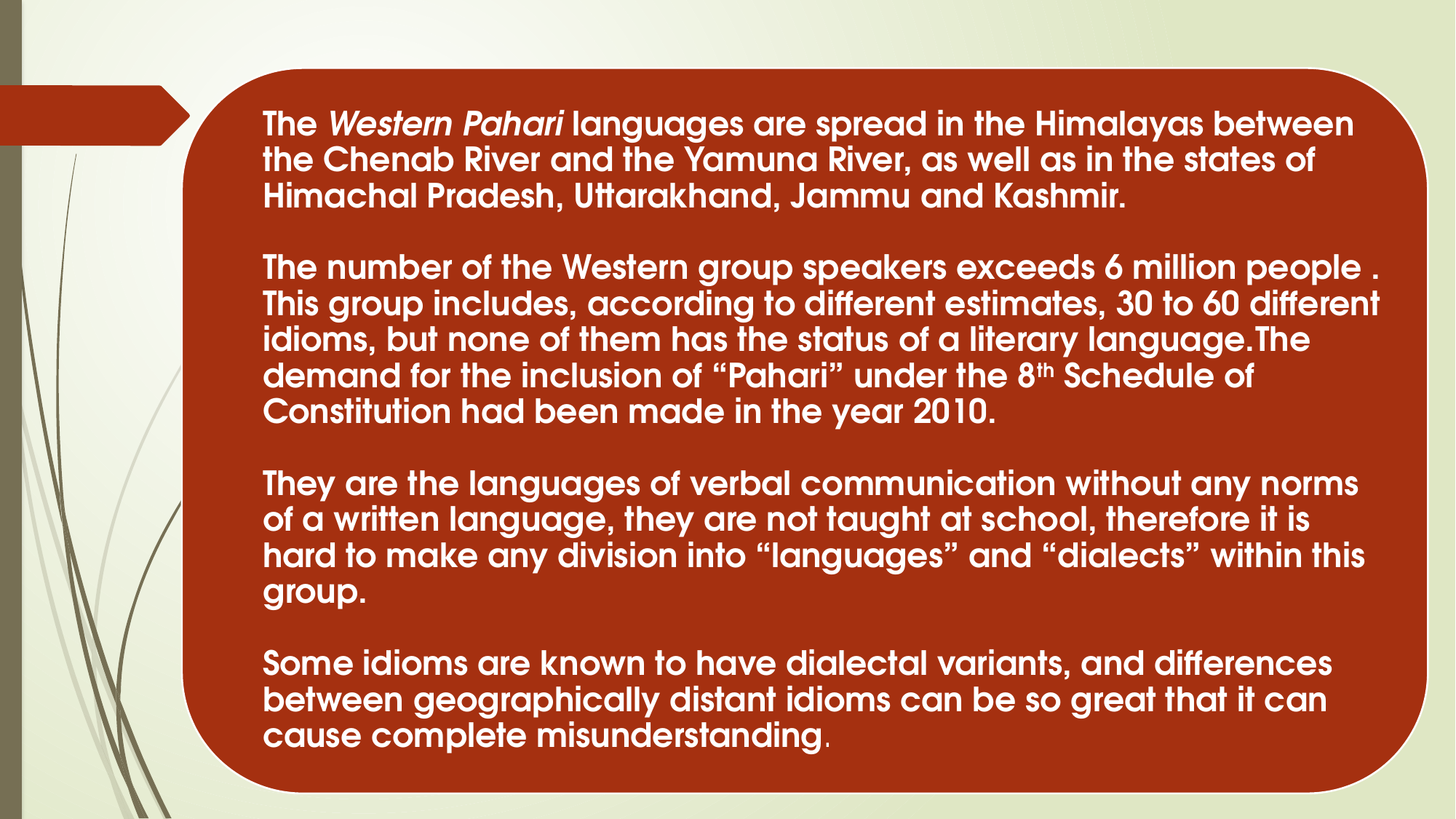

The Western Pahari languages are spread in the Himalayas between the Chenab River and the Yamuna River, as well as in the states of Himachal Pradesh, Uttarakhand, Jammu and Kashmir.
The number of the Western group speakers exceeds 6 million people . This group includes, according to different estimates, 30 to 60 different idioms, but none of them has the status of a literary language.The demand for the inclusion of “Pahari” under the 8th Schedule of Constitution had been made in the year 2010.
They are the languages of verbal communication without any norms of a written language, they are not taught at school, therefore it is hard to make any division into “languages” and “dialects” within this group.
Some idioms are known to have dialectal variants, and differences between geographically distant idioms can be so great that it can cause complete misunderstanding.